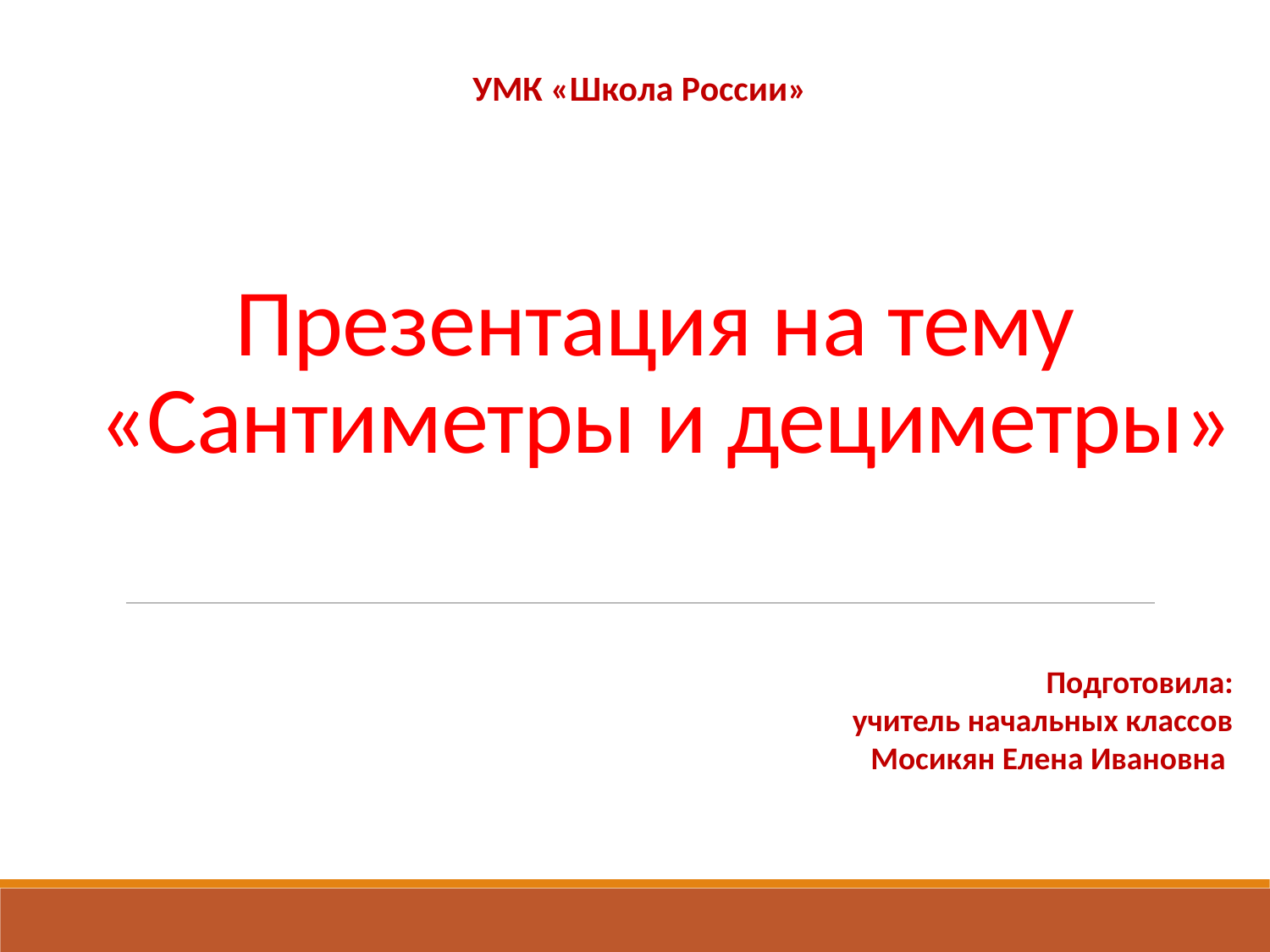

УМК «Школа России»
# Презентация на тему «Сантиметры и дециметры»
Подготовила:
учитель начальных классов
Мосикян Елена Ивановна